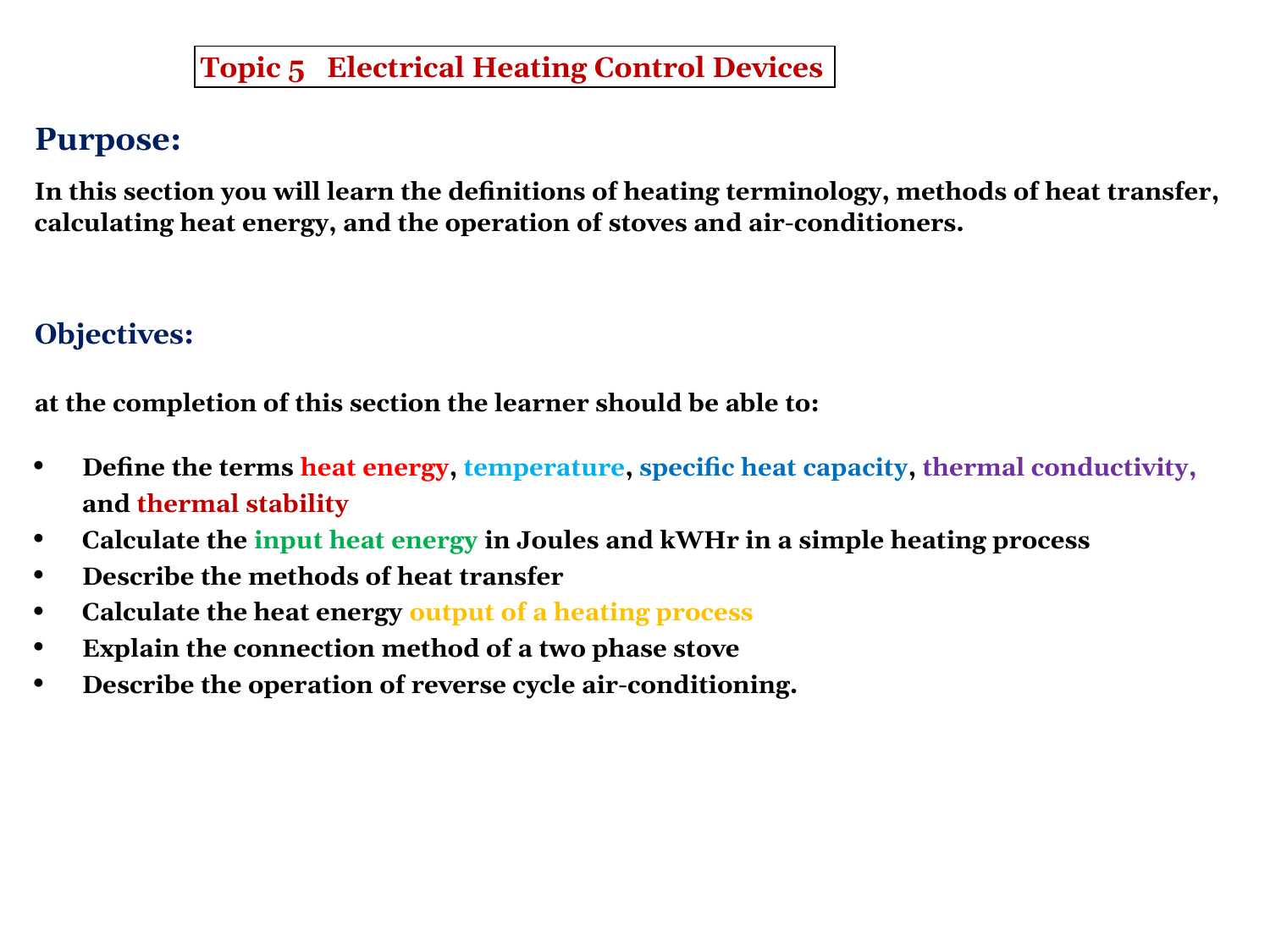

| Topic 5 Electrical Heating Control Devices |
| --- |
|  |
| --- |
| Purpose: |
| In this section you will learn the definitions of heating terminology, methods of heat transfer, calculating heat energy, and the operation of stoves and air-conditioners. |
|  |
| Objectives: at the completion of this section the learner should be able to: Define the terms heat energy, temperature, specific heat capacity, thermal conductivity, and thermal stability Calculate the input heat energy in Joules and kWHr in a simple heating process Describe the methods of heat transfer Calculate the heat energy output of a heating process Explain the connection method of a two phase stove Describe the operation of reverse cycle air-conditioning. |
|  |
|  |